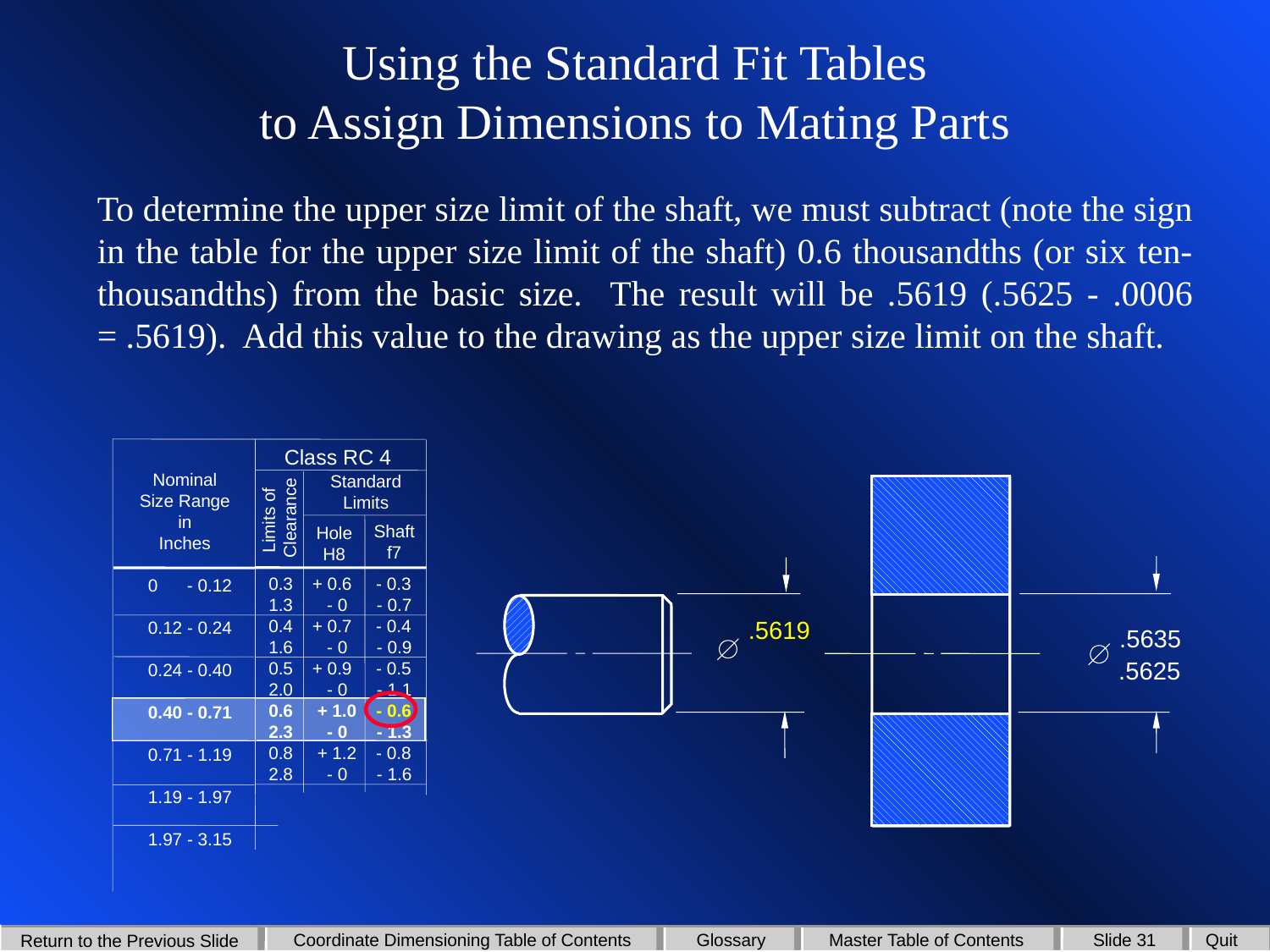

# Using the Standard Fit Tables to Assign Dimensions to Mating Parts
To determine the upper size limit of the shaft, we must subtract (note the sign in the table for the upper size limit of the shaft) 0.6 thousandths (or six ten-thousandths) from the basic size.  The result will be .5619 (.5625 - .0006 = .5619).  Add this value to the drawing as the upper size limit on the shaft.

Class RC 4

Nominal
Size Range
in
Inches
Standard
Limits

Limits of
Clearance
Shaft
f7
Hole
H8

0.3    + 0.6     - 0.3
1.3       - 0      - 0.7
0.4    + 0.7     - 0.4
1.6       - 0      - 0.9
0.5    + 0.9     - 0.5
2.0       - 0      - 1.1
0.6     + 1.0    - 0.6
2.3       - 0      - 1.3
0.8     + 1.2    - 0.8
2.8       - 0      - 1.6

0      - 0.12

0.12 - 0.24

0.24 - 0.40

0.40 - 0.71

0.71 - 1.19

1.19 - 1.97

1.97 - 3.15

.5619

.5635

.5625